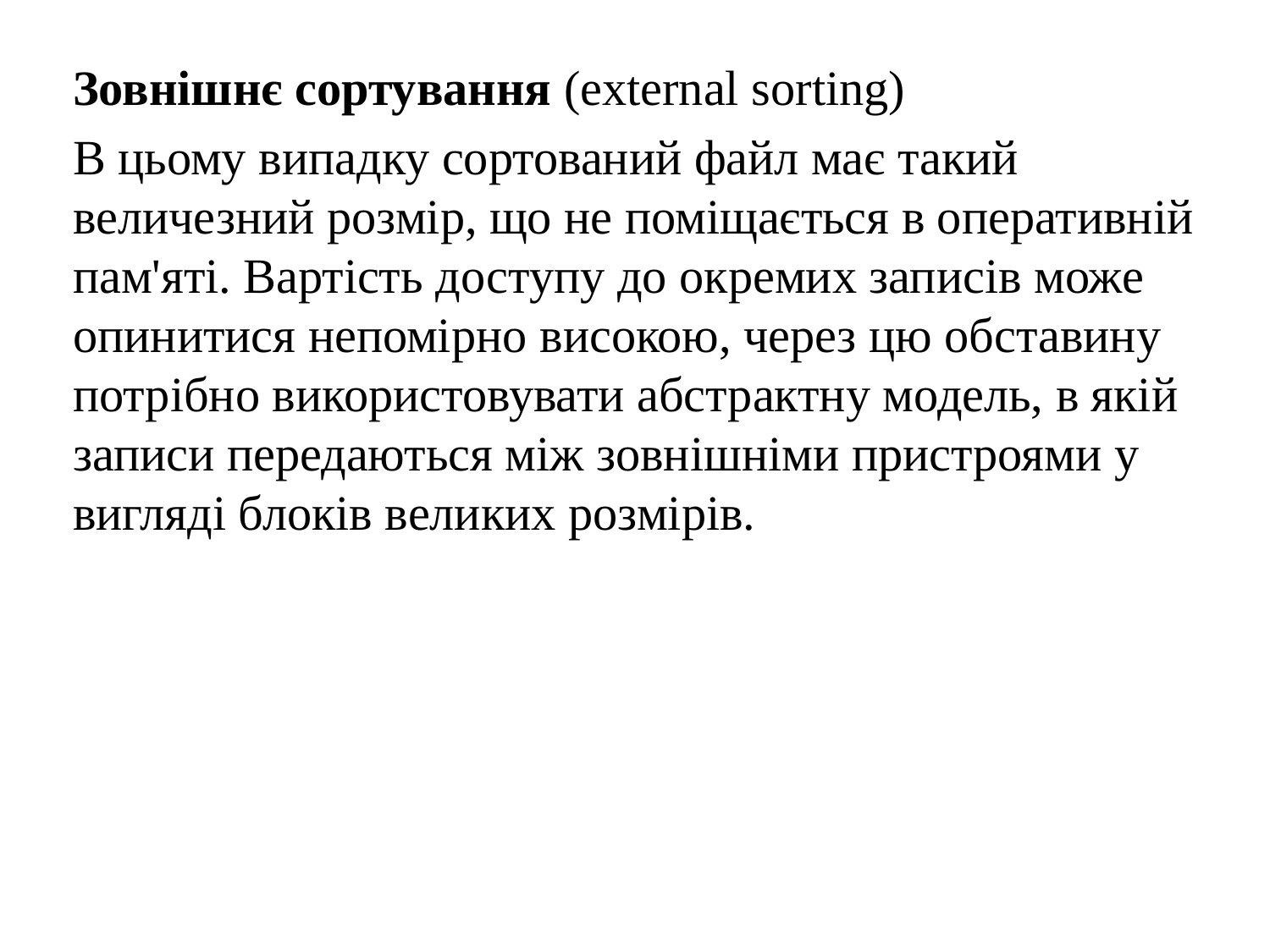

Зовнішнє сортування (external sorting)
	В цьому випадку сортований файл має такий величезний розмір, що не поміщається в оперативній пам'яті. Вартість доступу до окремих записів може опинитися непомірно високою, через цю обставину потрібно використовувати абстрактну модель, в якій записи передаються між зовнішніми пристроями у вигляді блоків великих розмірів.